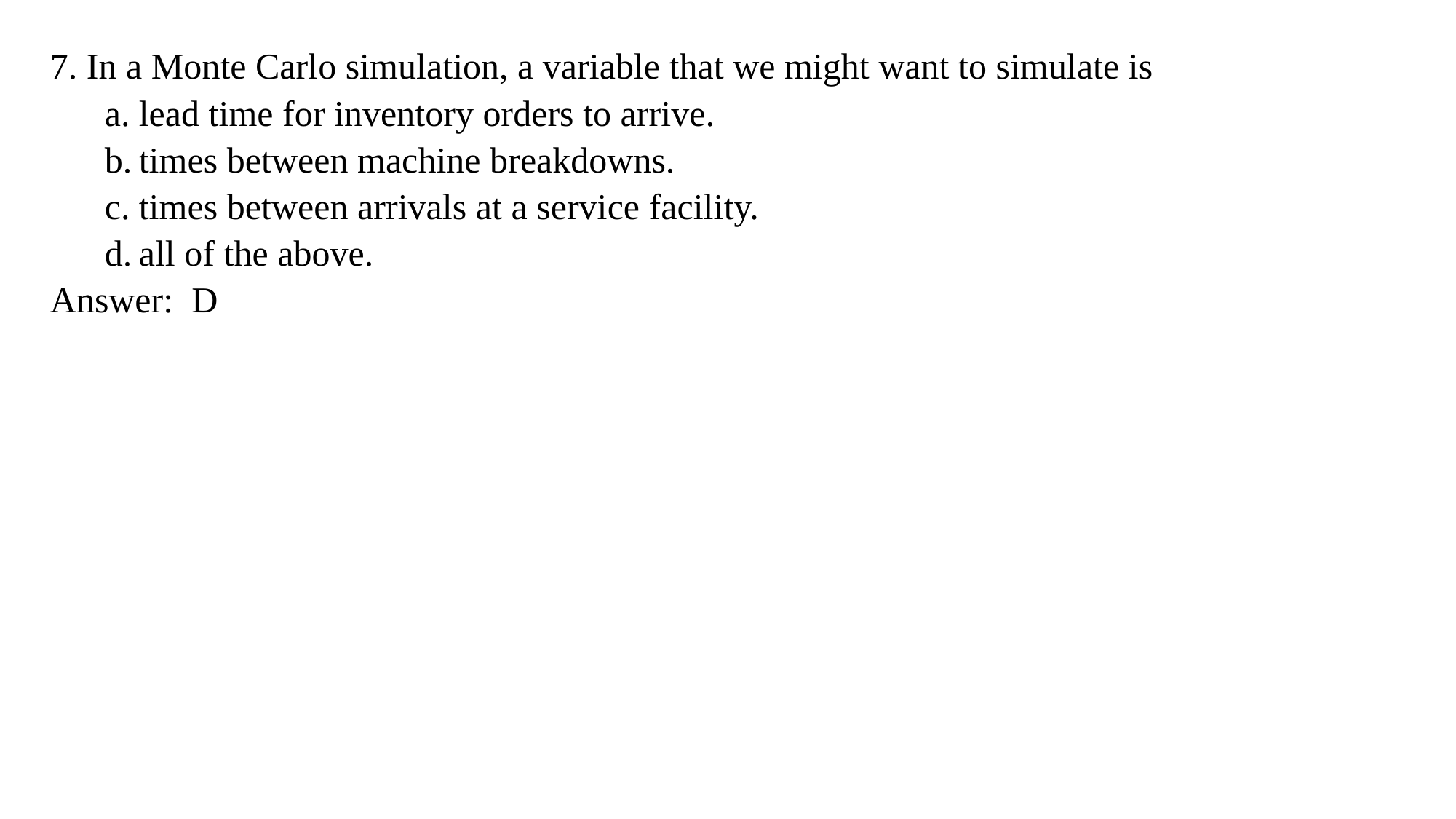

7. In a Monte Carlo simulation, a variable that we might want to simulate is
lead time for inventory orders to arrive.
times between machine breakdowns.
times between arrivals at a service facility.
all of the above.
Answer:  D